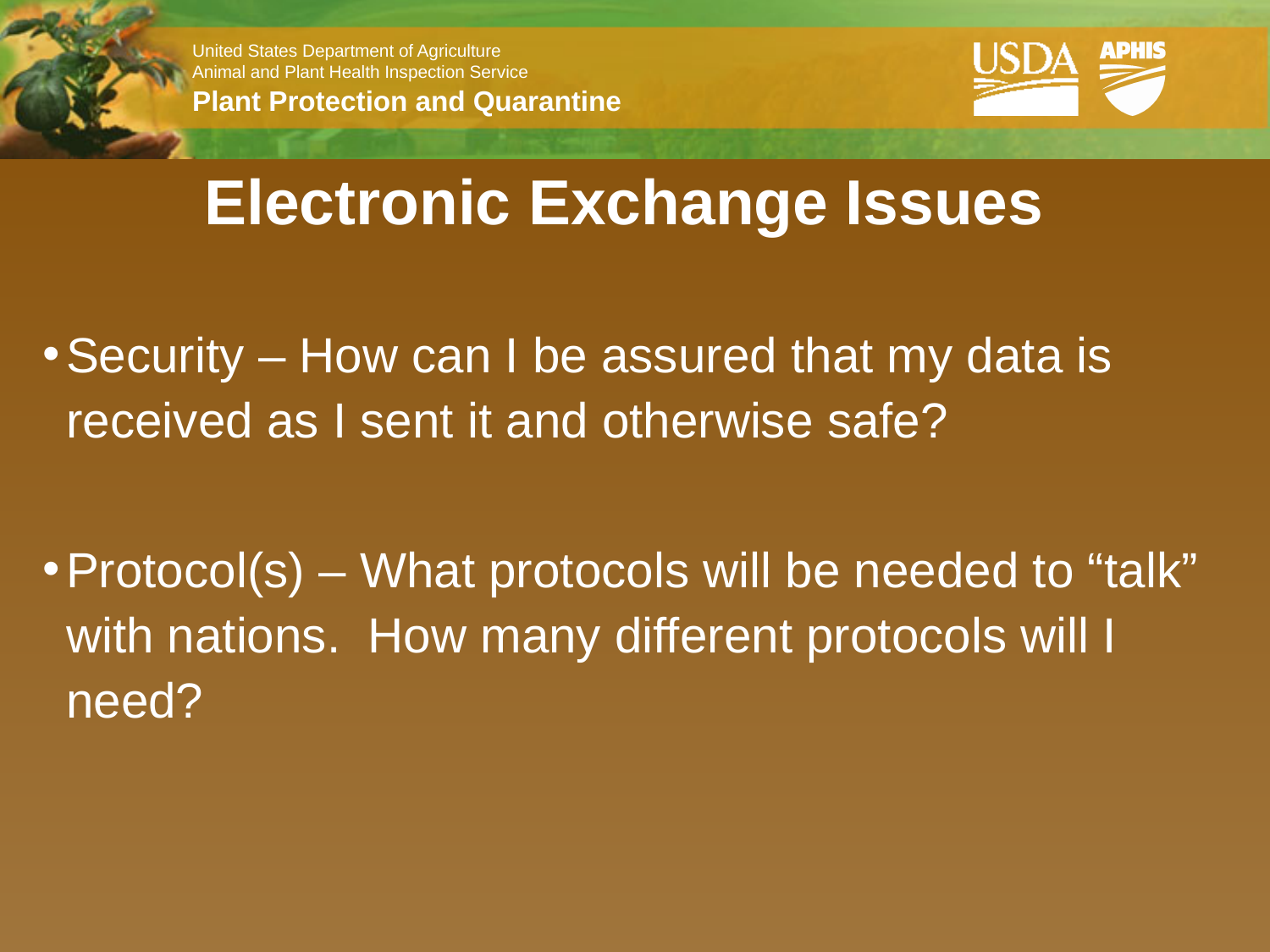

Electronic Exchange Issues
#
Security – How can I be assured that my data is received as I sent it and otherwise safe?

Protocol(s) – What protocols will be needed to “talk” with nations.  How many different protocols will I need?